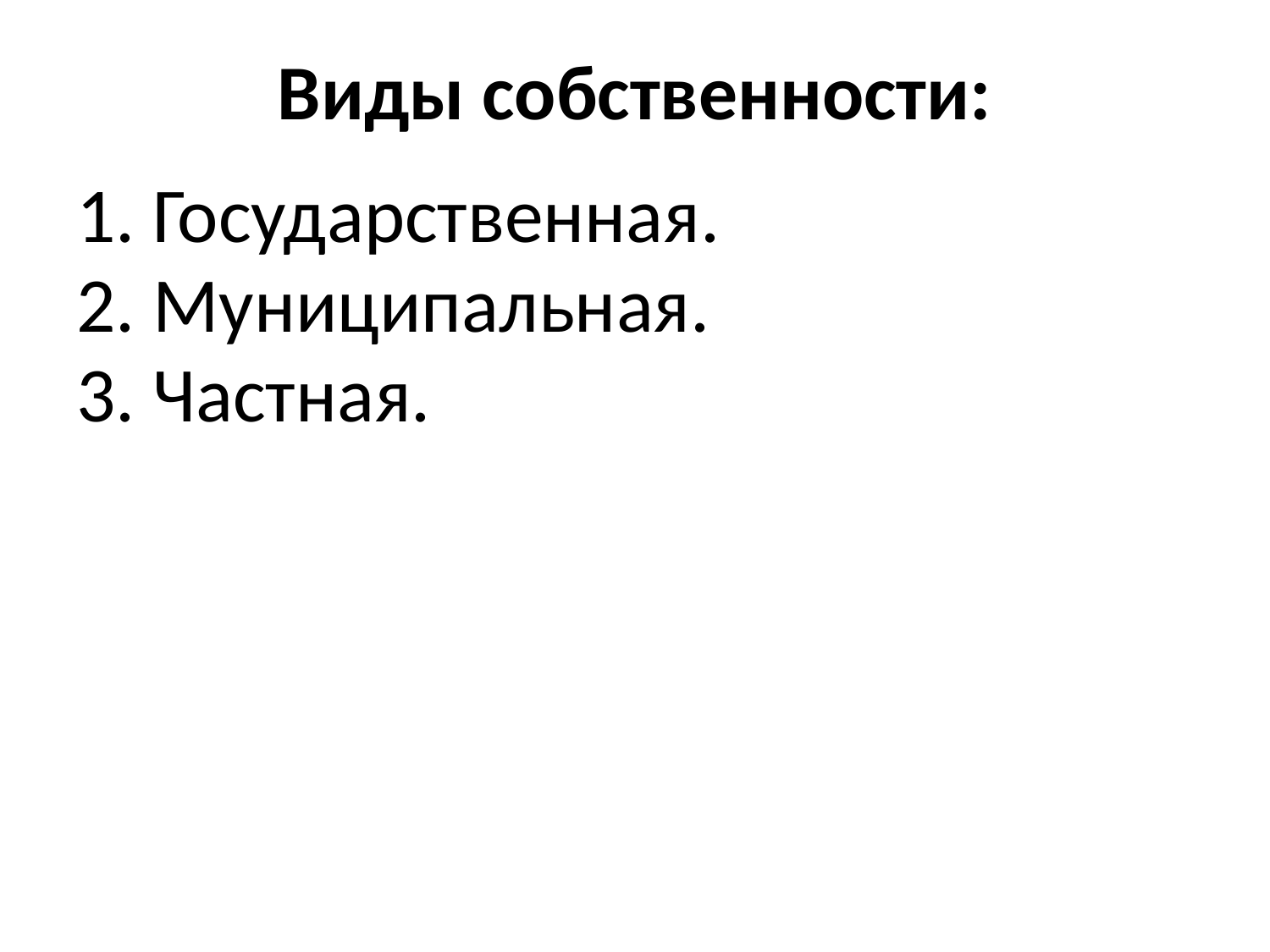

# Виды собственности:
1. Государственная.
2. Муниципальная.
3. Частная.